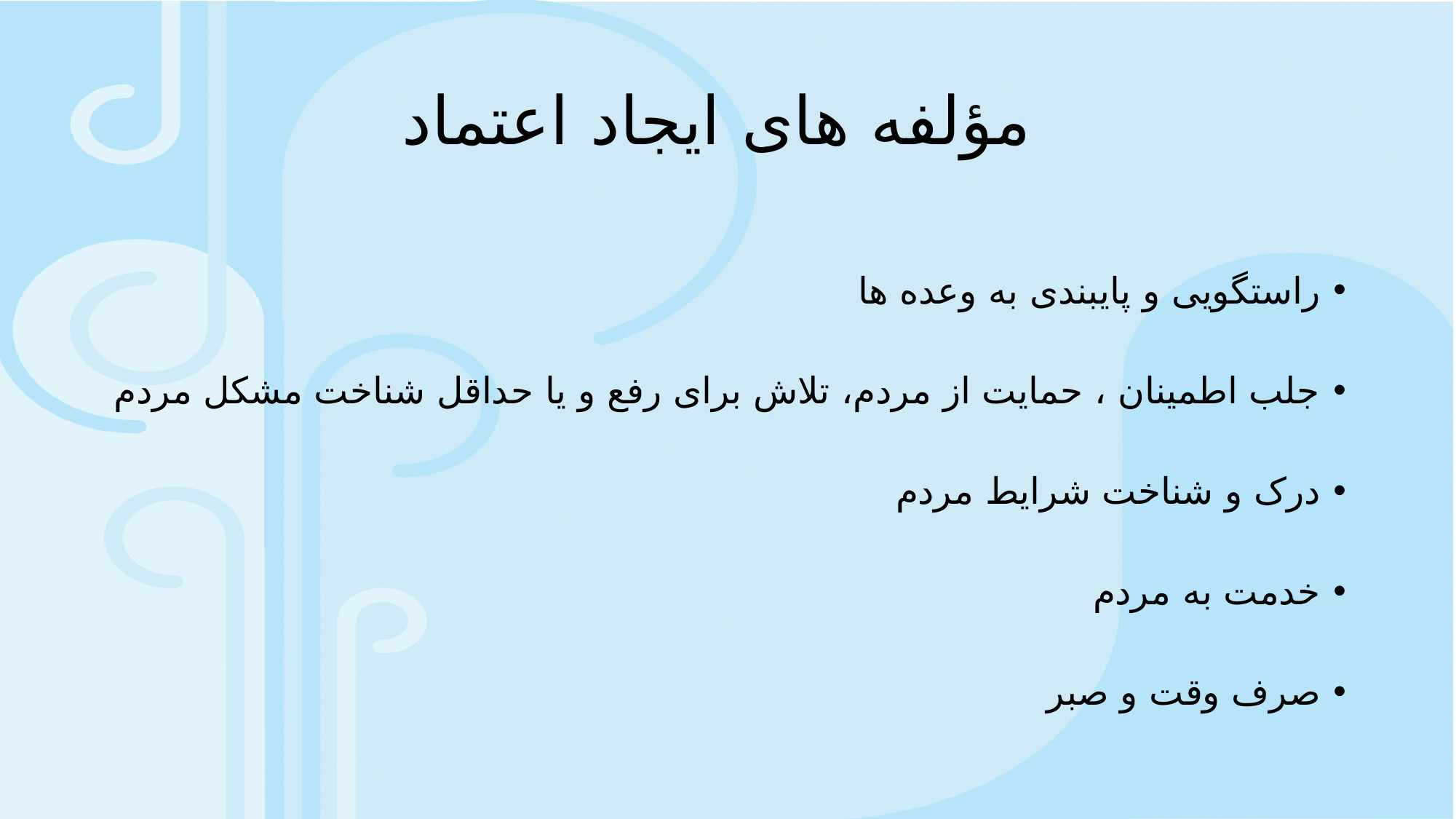

# مؤلفه های ایجاد اعتماد
راستگویی و پایبندی به وعده ها
جلب اطمینان ، حمایت از مردم، تلاش برای رفع و یا حداقل شناخت مشکل مردم
درک و شناخت شرایط مردم
خدمت به مردم
صرف وقت و صبر